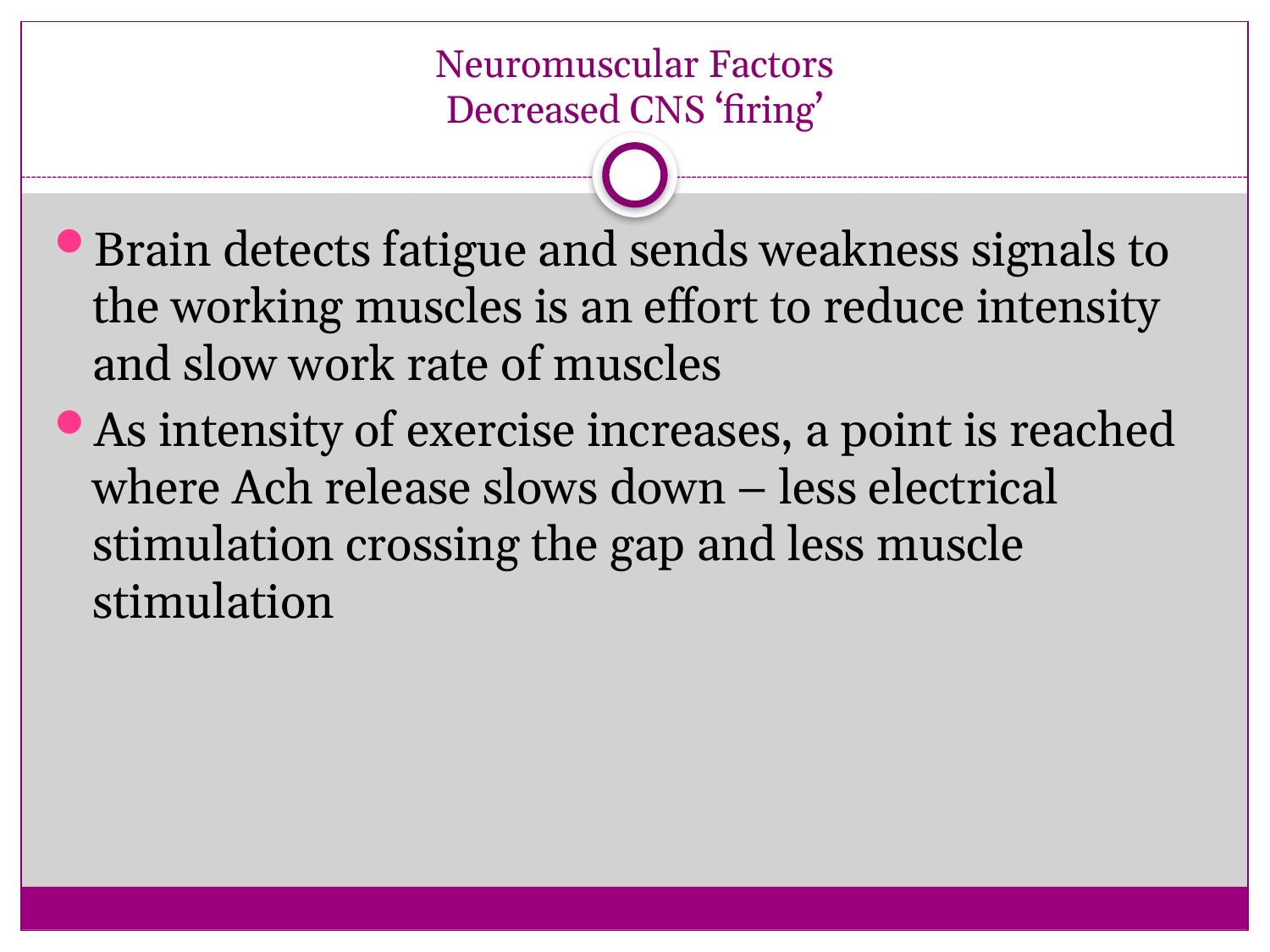

# Neuromuscular Factors Decreased CNS ‘firing’
Brain detects fatigue and sends weakness signals to the working muscles is an effort to reduce intensity and slow work rate of muscles
As intensity of exercise increases, a point is reached where Ach release slows down – less electrical stimulation crossing the gap and less muscle stimulation